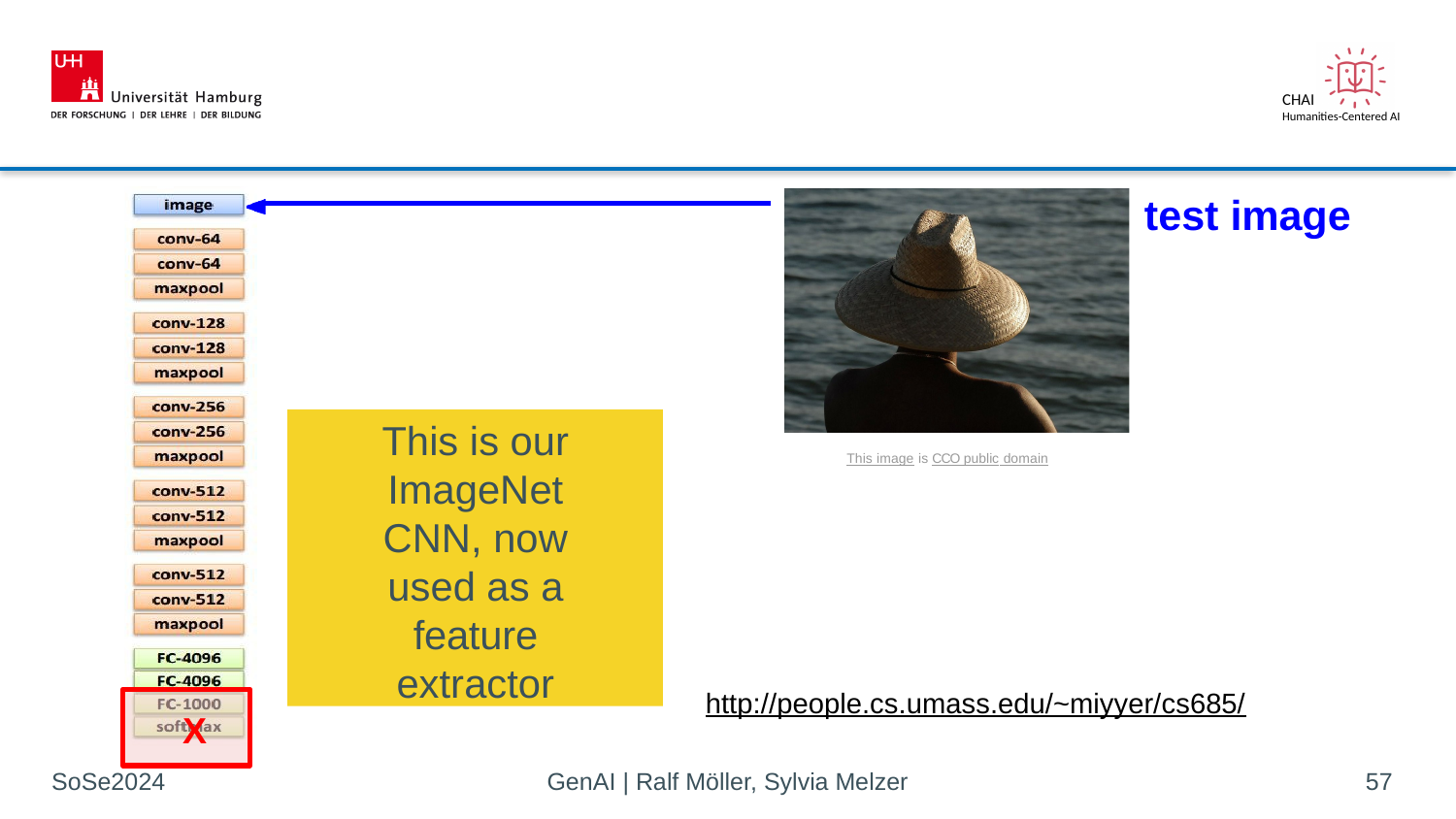

# test image

This is our ImageNet CNN, now used as a feature extractor
This image is CCO public domain
X
http://people.cs.umass.edu/~miyyer/cs685/

SoSe2024
GenAI | Ralf Möller, Sylvia Melzer
57